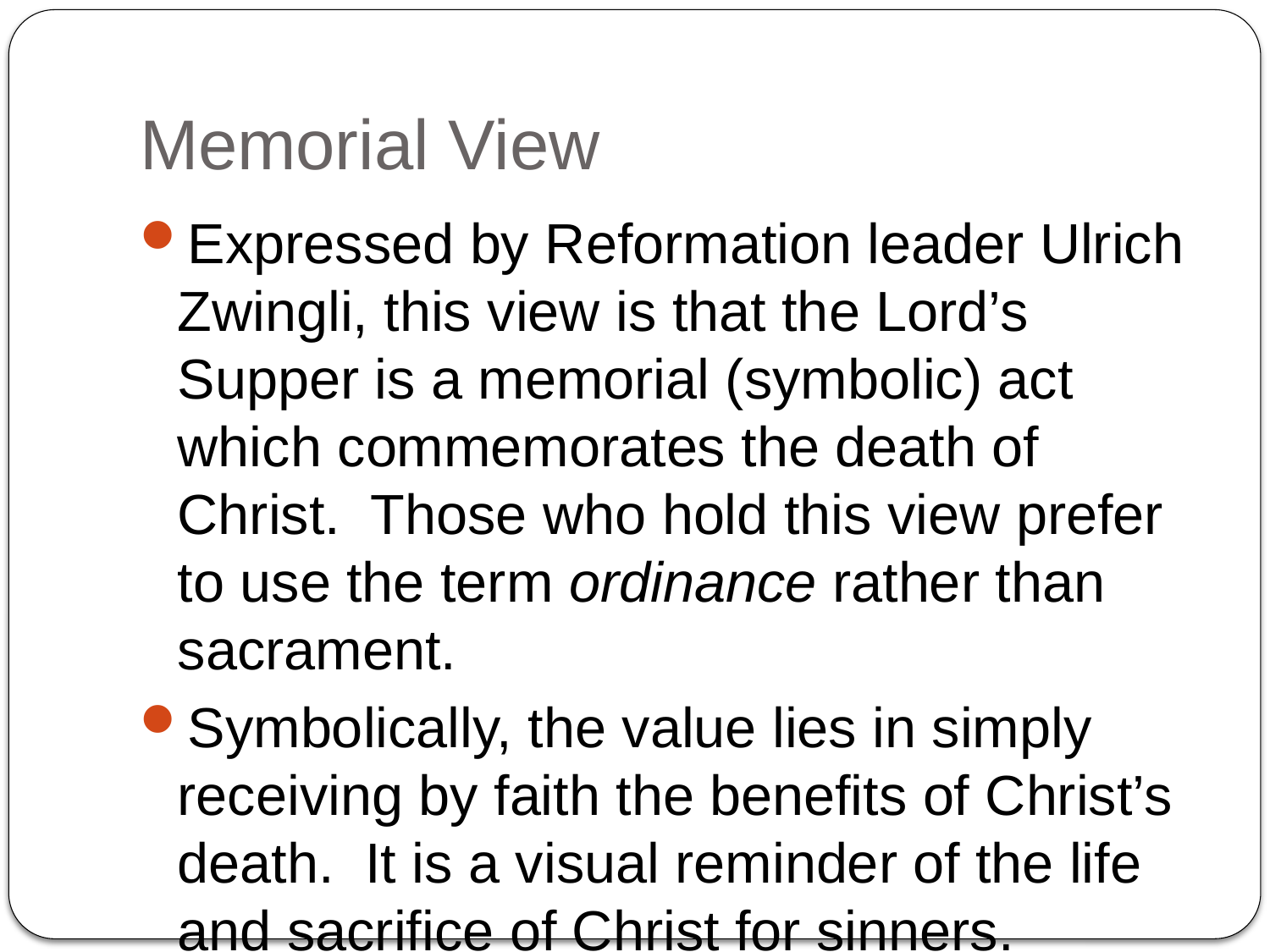

# Memorial View
Expressed by Reformation leader Ulrich Zwingli, this view is that the Lord’s Supper is a memorial (symbolic) act which commemorates the death of Christ.  Those who hold this view prefer to use the term ordinance rather than sacrament.
Symbolically, the value lies in simply receiving by faith the benefits of Christ’s death.  It is a visual reminder of the life and sacrifice of Christ for sinners.